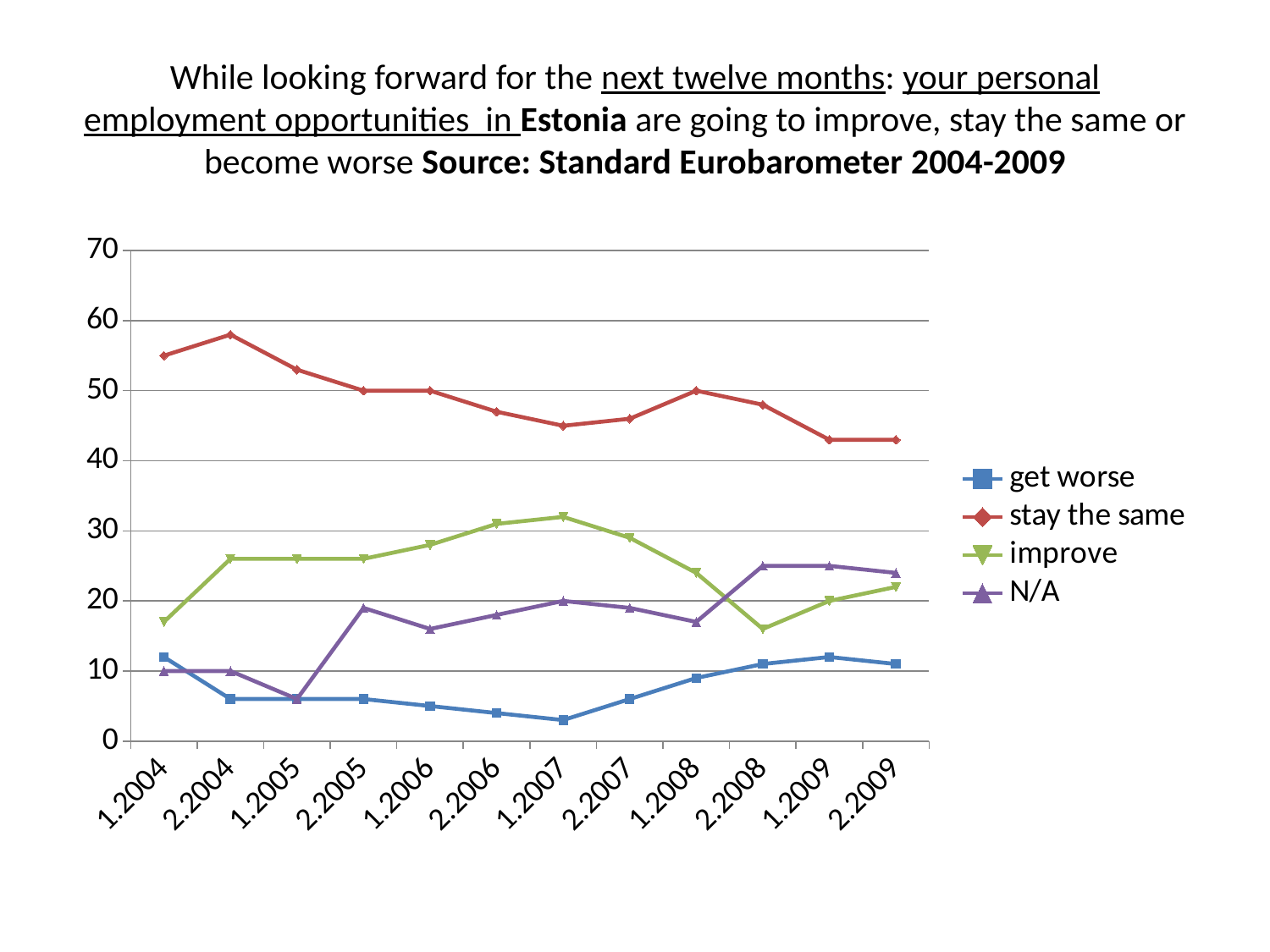

# While looking forward for the next twelve months: your personal employment opportunities  in Estonia are going to improve, stay the same or become worse Source: Standard Eurobarometer 2004-2009

### Chart

| Category | get worse | stay the same | improve | N/A |
|---|---|---|---|---|
| 1.200399999999997 | 12.0 | 55.0 | 17.0 | 10.0 |
| 2.2004000000000001 | 6.0 | 58.0 | 26.0 | 10.0 |
| 1.200499999999997 | 6.0 | 53.0 | 26.0 | 6.0 |
| 2.2004999999999999 | 6.0 | 50.0 | 26.0 | 19.0 |
| 1.200599999999997 | 5.0 | 50.0 | 28.0 | 16.0 |
| 2.2006000000000001 | 4.0 | 47.0 | 31.0 | 18.0 |
| 1.200699999999997 | 3.0 | 45.0 | 32.0 | 20.0 |
| 2.2006999999999999 | 6.0 | 46.0 | 29.0 | 19.0 |
| 1.200799999999997 | 9.0 | 50.0 | 24.0 | 17.0 |
| 2.2008000000000001 | 11.0 | 48.0 | 16.0 | 25.0 |
| 1.200899999999997 | 12.0 | 43.0 | 20.0 | 25.0 |
| 2.2008999999999999 | 11.0 | 43.0 | 22.0 | 24.0 |